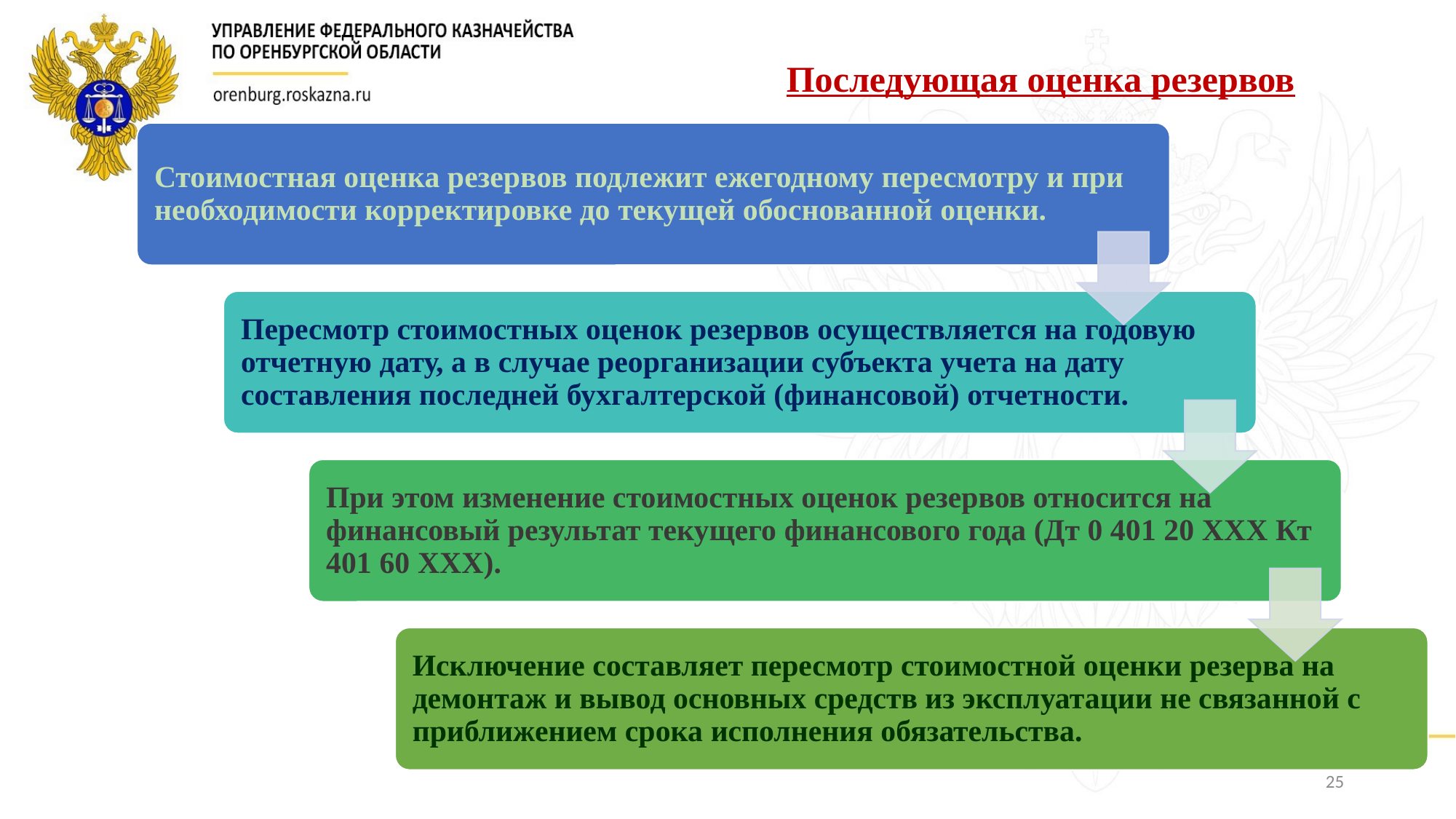

Последующая оценка резервов
Стоимостная оценка резервов подлежит ежегодному пересмотру и при необходимости корректировке до текущей обоснованной оценки.
Пересмотр стоимостных оценок резервов осуществляется на годовую отчетную дату, а в случае реорганизации субъекта учета на дату составления последней бухгалтерской (финансовой) отчетности.
При этом изменение стоимостных оценок резервов относится на финансовый результат текущего финансового года (Дт 0 401 20 XXX Кт 401 60 XXX).
Исключение составляет пересмотр стоимостной оценки резерва на демонтаж и вывод основных средств из эксплуатации не связанной с приближением срока исполнения обязательства.

25